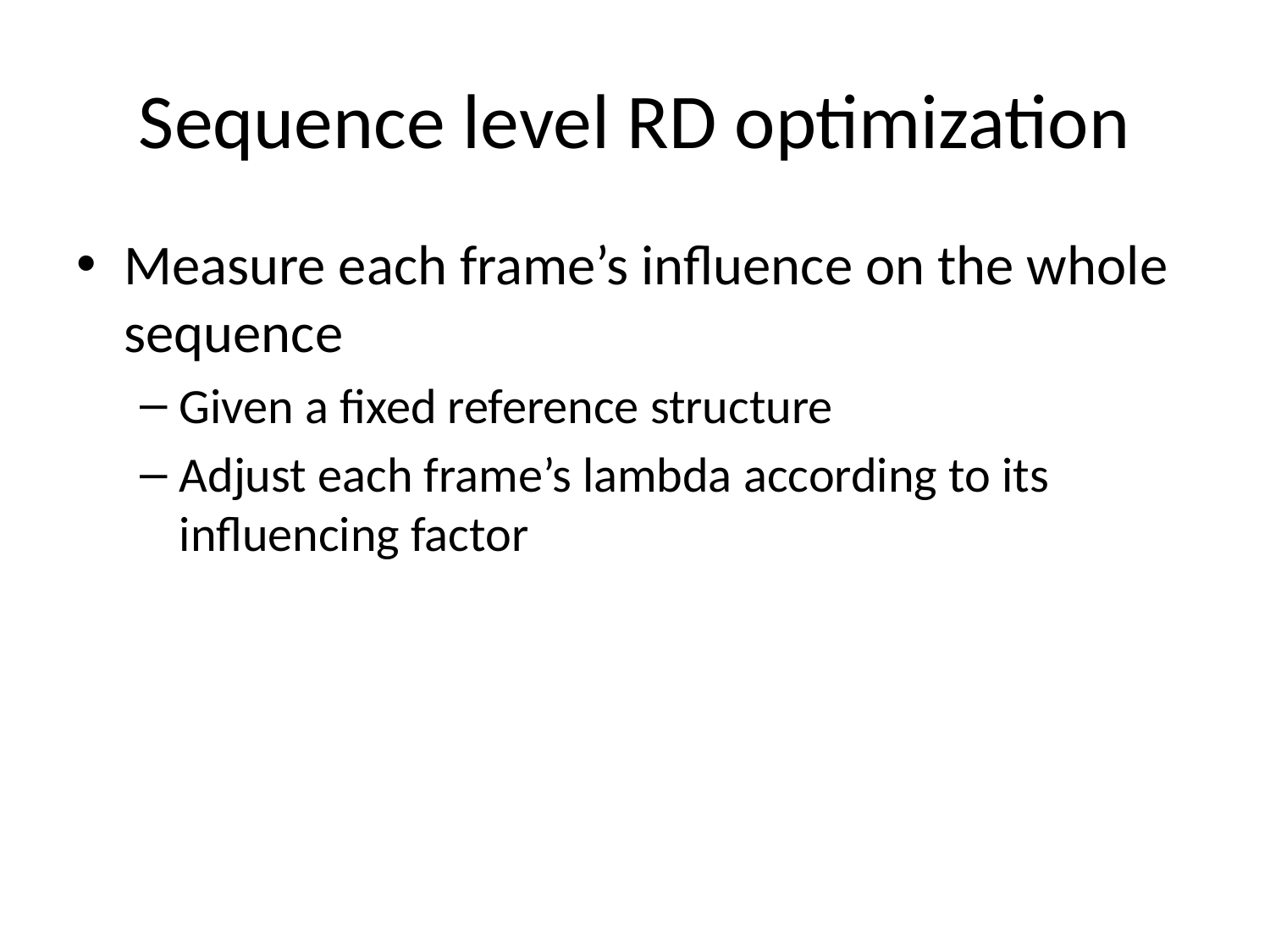

# Sequence level RD optimization
Measure each frame’s influence on the whole sequence
Given a fixed reference structure
Adjust each frame’s lambda according to its influencing factor